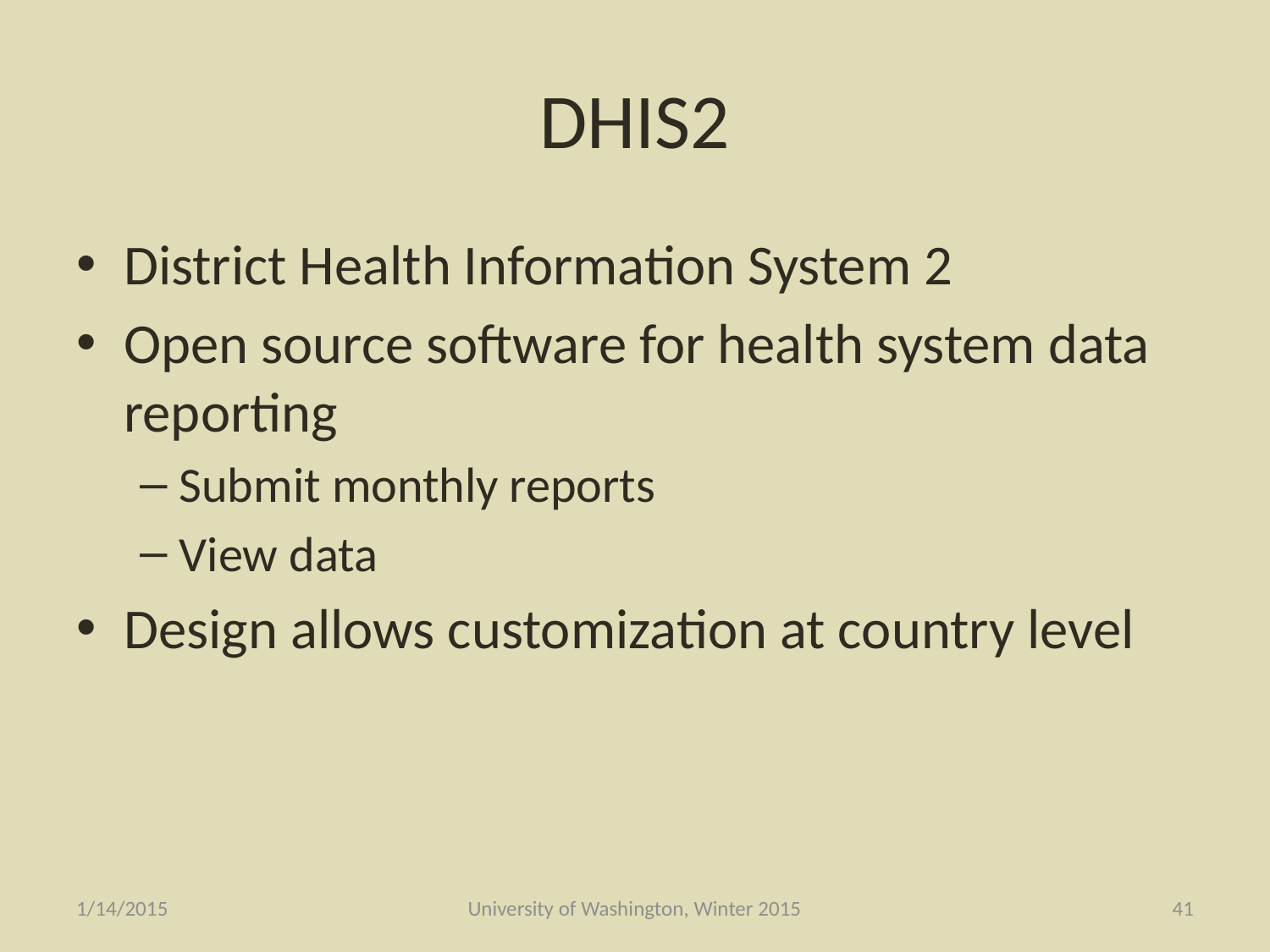

# DHIS2
District Health Information System 2
Open source software for health system data reporting
Submit monthly reports
View data
Design allows customization at country level
1/14/2015
University of Washington, Winter 2015
41